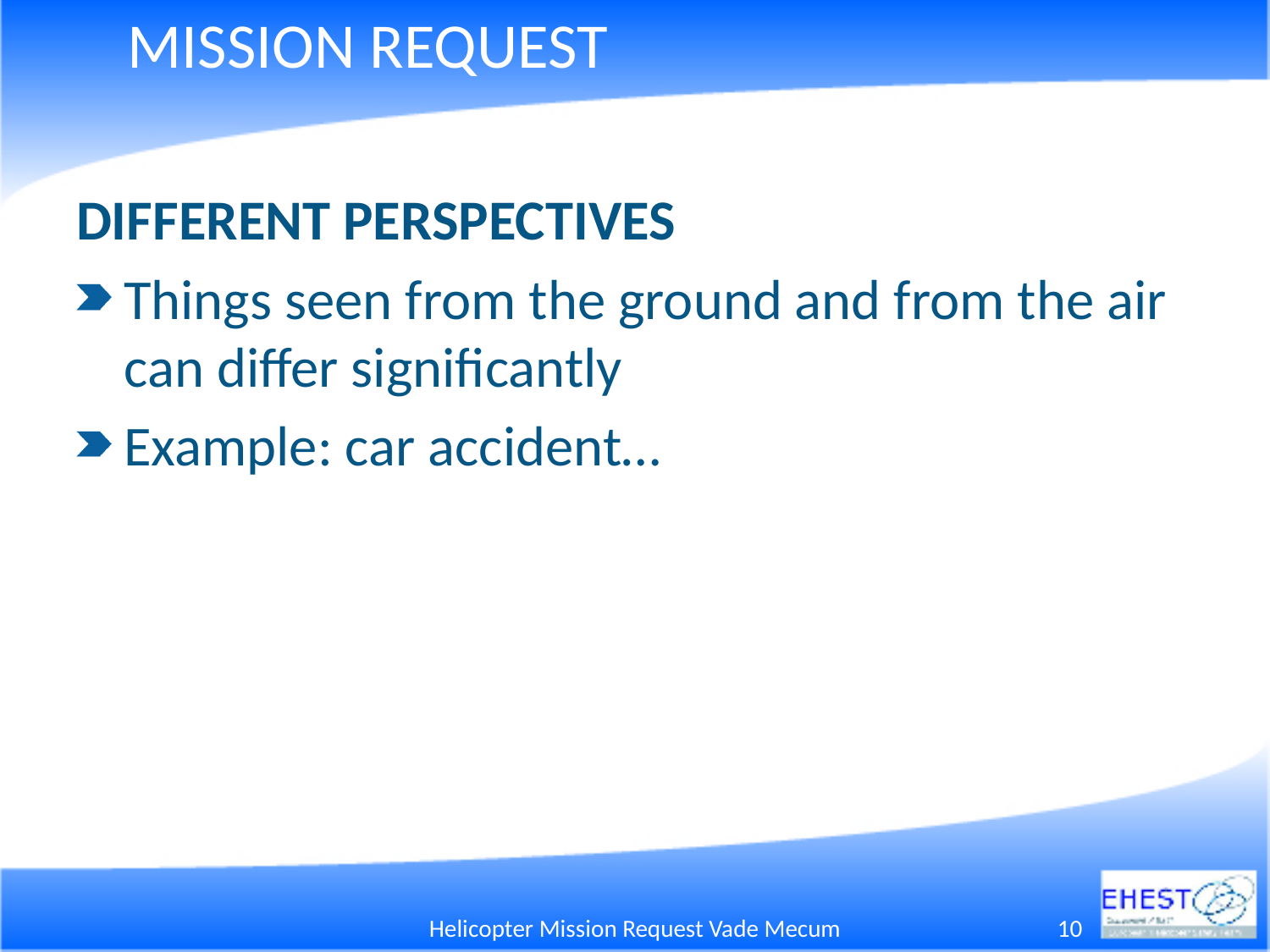

# MISSION REQUEST
DIFFERENT PERSPECTIVES
Things seen from the ground and from the air can differ significantly
Example: car accident…
Helicopter Mission Request Vade Mecum
10